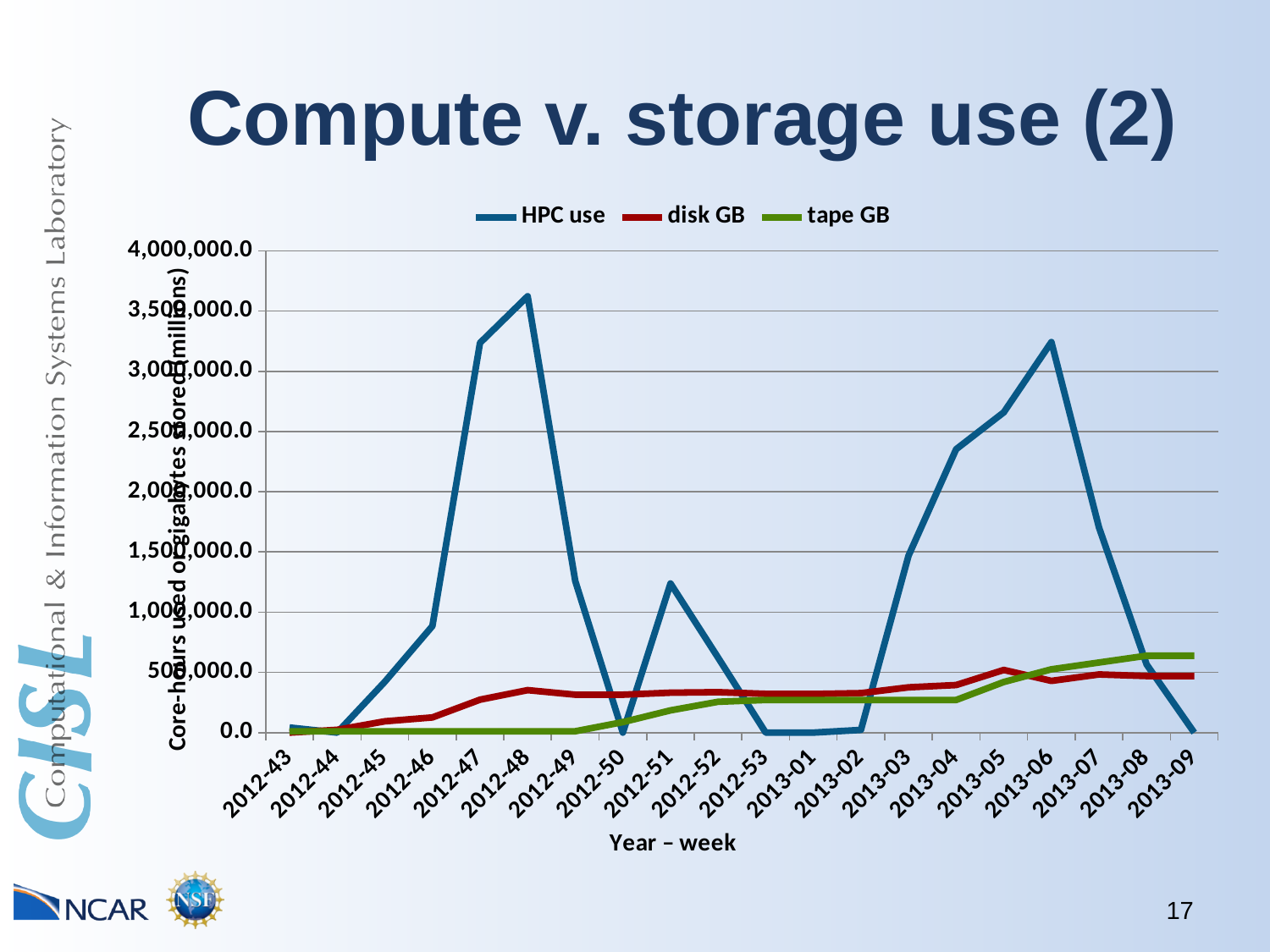

# Compute v. storage use (2)

### Chart

| Category | HPC use | disk GB | tape GB |
|---|---|---|---|
| 2012-43 | 42258.8089 | None | 11052.3 |
| 2012-44 | None | 23040.488832 | 11052.3 |
| 2012-45 | 422040.1733 | 93571.9808 | 11052.3 |
| 2012-46 | 884731.2311 | 125820.182912 | 11052.3 |
| 2012-47 | 3235874.0444 | 273167.153152 | 11052.3 |
| 2012-48 | 3623556.0844 | 352817.3628159999 | 11052.3 |
| 2012-49 | 1258826.6133 | 315252.689024 | 11052.3 |
| 2012-50 | None | 315295.138304 | 87022.4 |
| 2012-51 | 1238427.2267 | 331625.67808 | 184437.91 |
| 2012-52 | 622638.08 | 335862.498688 | 255761.03 |
| 2012-53 | None | 322024.014464 | 270895.41 |
| 2013-01 | None | 320919.178112 | 270895.41 |
| 2013-02 | 22123.2711 | 327990.341248 | 270895.4 |
| 2013-03 | 1469337.7511 | 376108.67456 | 270895.4 |
| 2013-04 | 2352991.2267 | 395185.784832 | 270895.4 |
| 2013-05 | 2659218.1156 | 520297.984768 | 420644.61 |
| 2013-06 | 3243060.9244 | 429506.193152 | 526083.75 |
| 2013-07 | 1703450.4356 | 483025.839104 | 582485.65 |
| 2013-08 | 565503.9289 | 469853.3344 | 638808.6899999997 |
| 2013-09 | None | 469853.3344 | 638808.6899999997 |
17